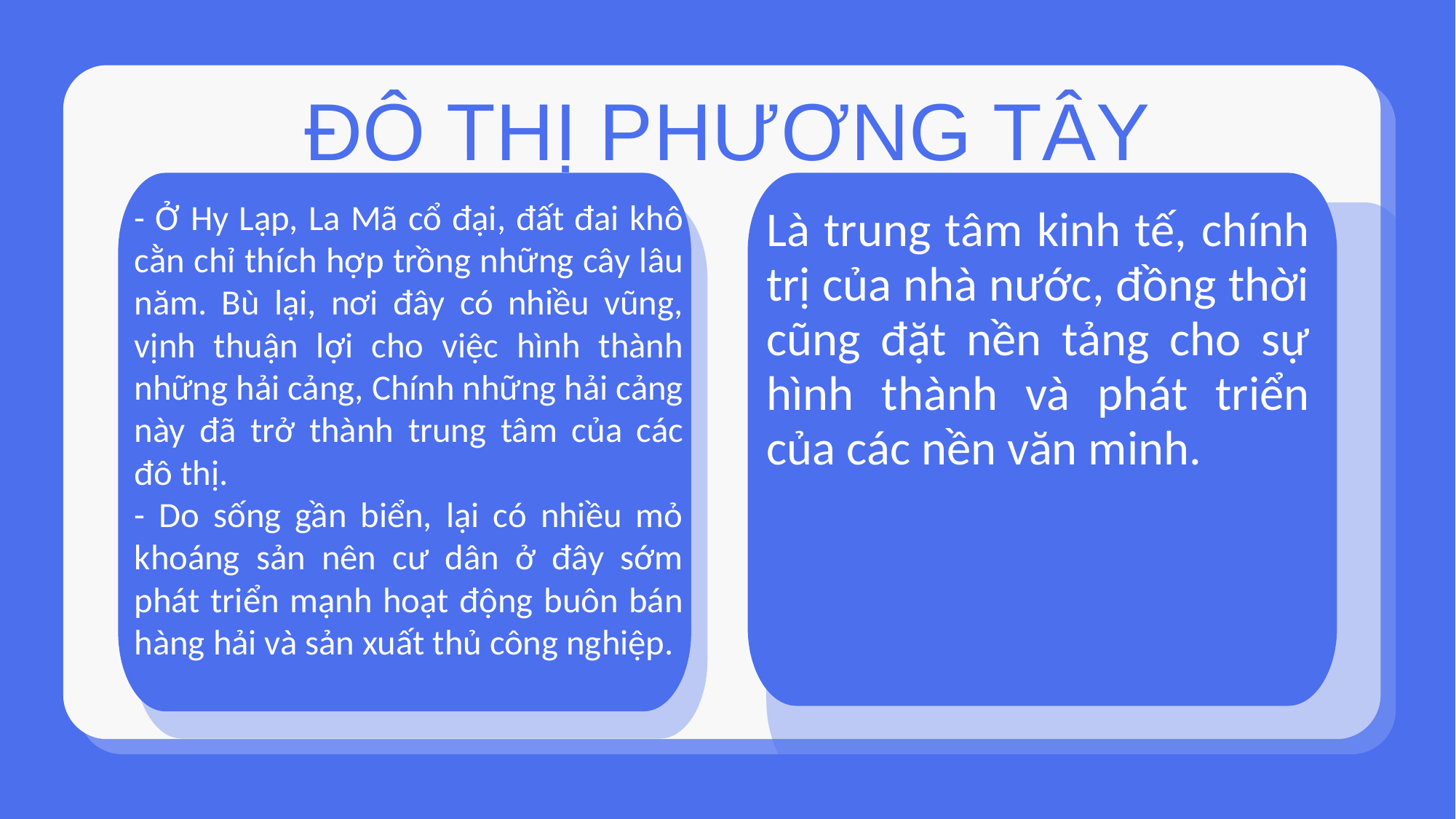

ĐÔ THỊ PHƯƠNG TÂY

Là trung tâm kinh tế, chính trị của nhà nước, đồng thời cũng đặt nền tảng cho sự hình thành và phát triển của các nền văn minh.

- Ở Hy Lạp, La Mã cổ đại, đất đai khô cằn chỉ thích hợp trồng những cây lâu năm. Bù lại, nơi đây có nhiều vũng, vịnh thuận lợi cho việc hình thành những hải cảng, Chính những hải cảng này đã trở thành trung tâm của các đô thị.
- Do sống gần biển, lại có nhiều mỏ khoáng sản nên cư dân ở đây sớm phát triển mạnh hoạt động buôn bán hàng hải và sản xuất thủ công nghiệp.